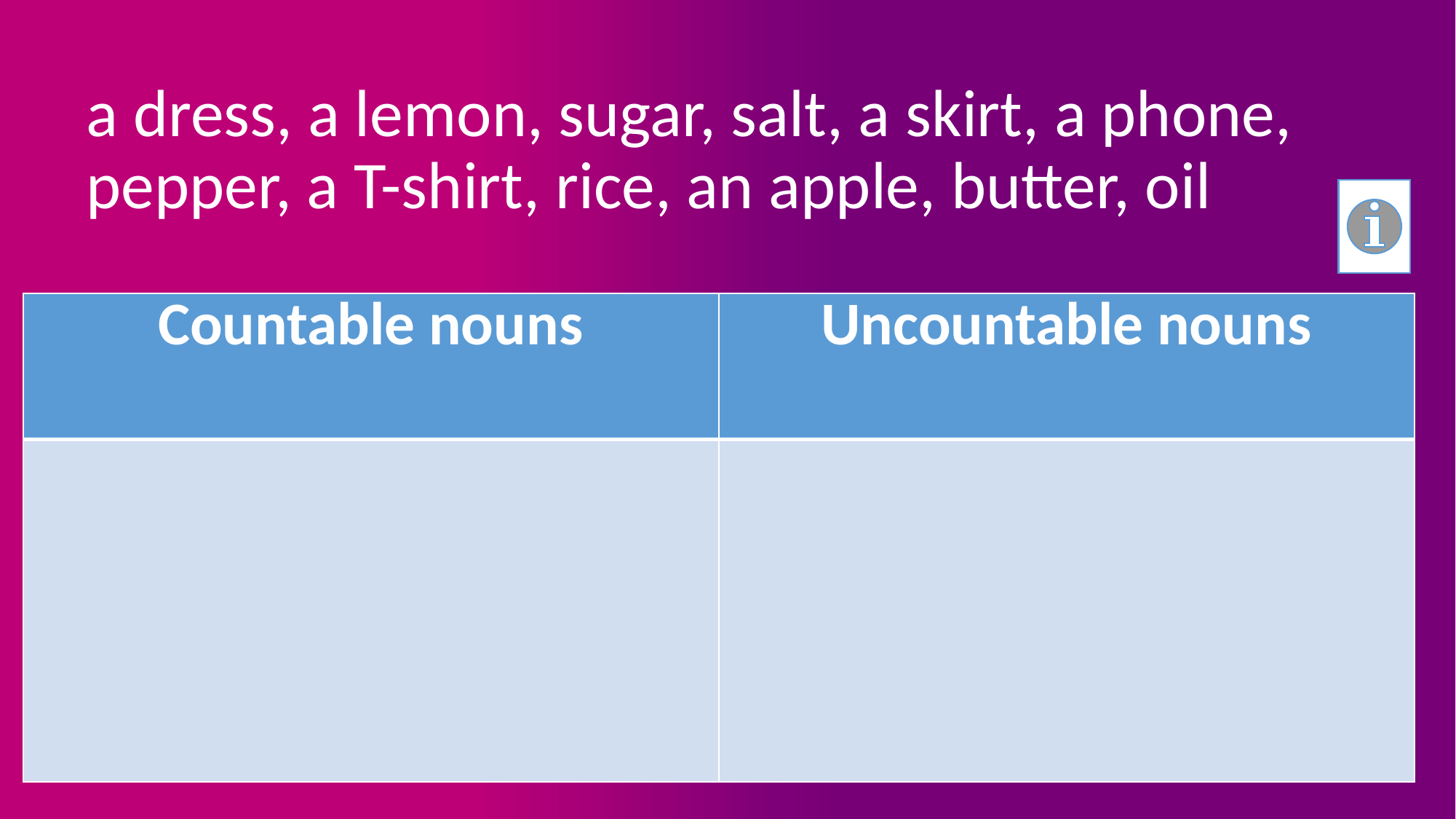

# a dress, a lemon, sugar, salt, a skirt, a phone, pepper, a T-shirt, rice, an apple, butter, oil

| Countable nouns | Uncountable nouns |
| --- | --- |
|  |  |